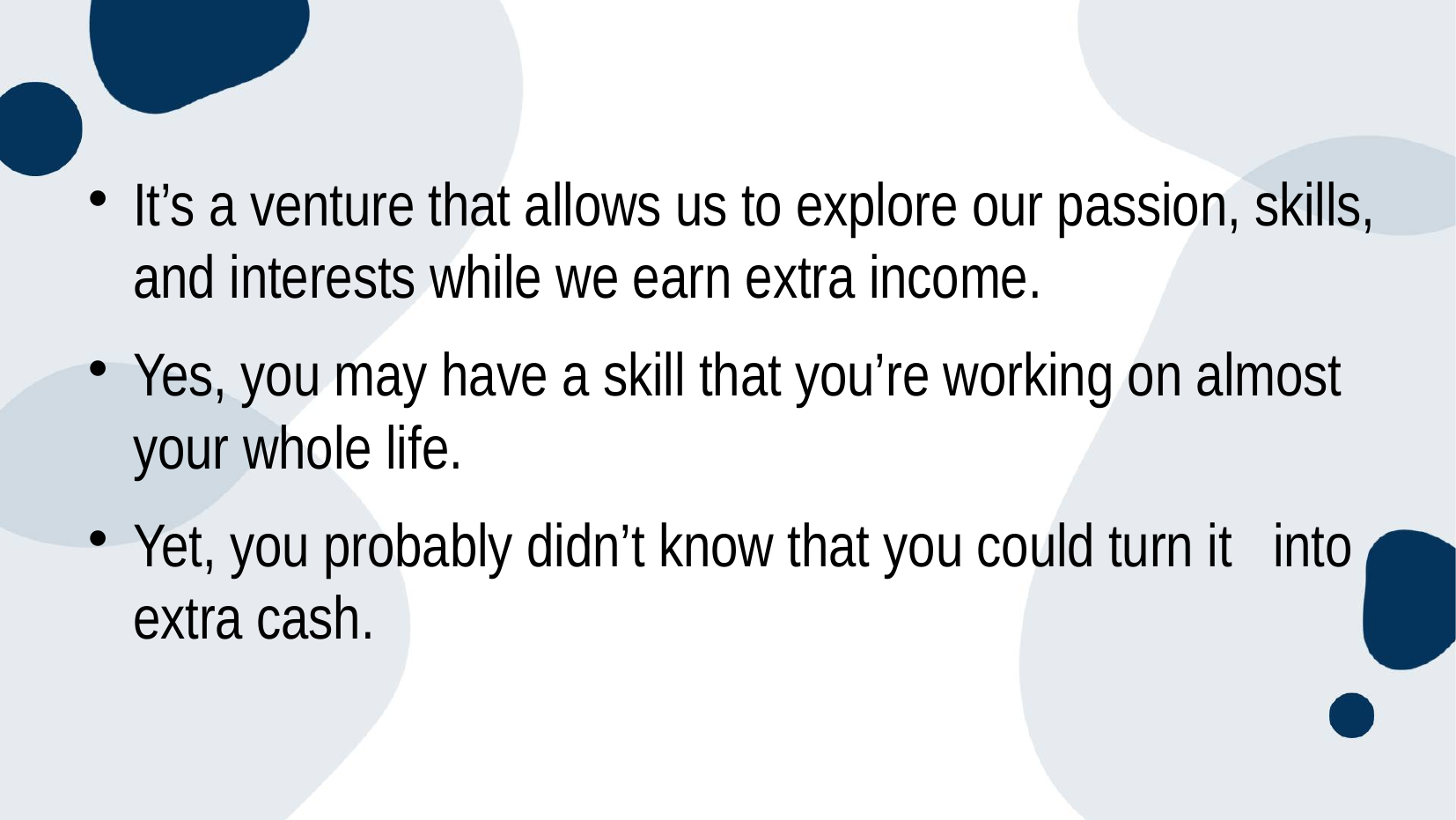

#
It’s a venture that allows us to explore our passion, skills, and interests while we earn extra income.
Yes, you may have a skill that you’re working on almost your whole life.
Yet, you probably didn’t know that you could turn it   into extra cash.